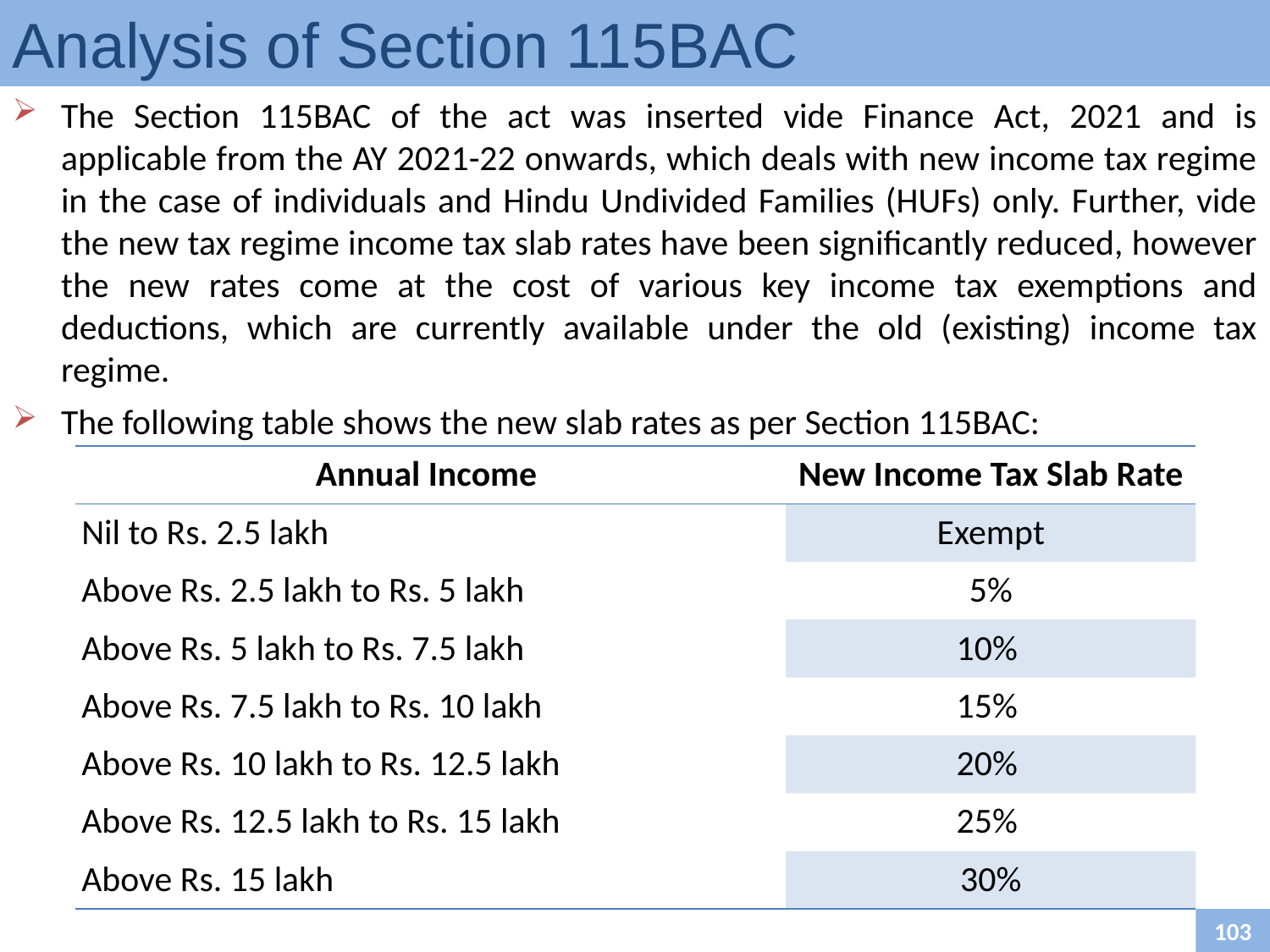

Analysis of Section 115BAC
The Section 115BAC of the act was inserted vide Finance Act, 2021 and is applicable from the AY 2021-22 onwards, which deals with new income tax regime in the case of individuals and Hindu Undivided Families (HUFs) only. Further, vide the new tax regime income tax slab rates have been significantly reduced, however the new rates come at the cost of various key income tax exemptions and deductions, which are currently available under the old (existing) income tax regime.
The following table shows the new slab rates as per Section 115BAC:

| Annual Income | New Income Tax Slab Rate |
| --- | --- |
| Nil to Rs. 2.5 lakh | Exempt |
| Above Rs. 2.5 lakh to Rs. 5 lakh | 5% |
| Above Rs. 5 lakh to Rs. 7.5 lakh | 10% |
| Above Rs. 7.5 lakh to Rs. 10 lakh | 15% |
| Above Rs. 10 lakh to Rs. 12.5 lakh | 20% |
| Above Rs. 12.5 lakh to Rs. 15 lakh | 25% |
| Above Rs. 15 lakh | 30% |
103